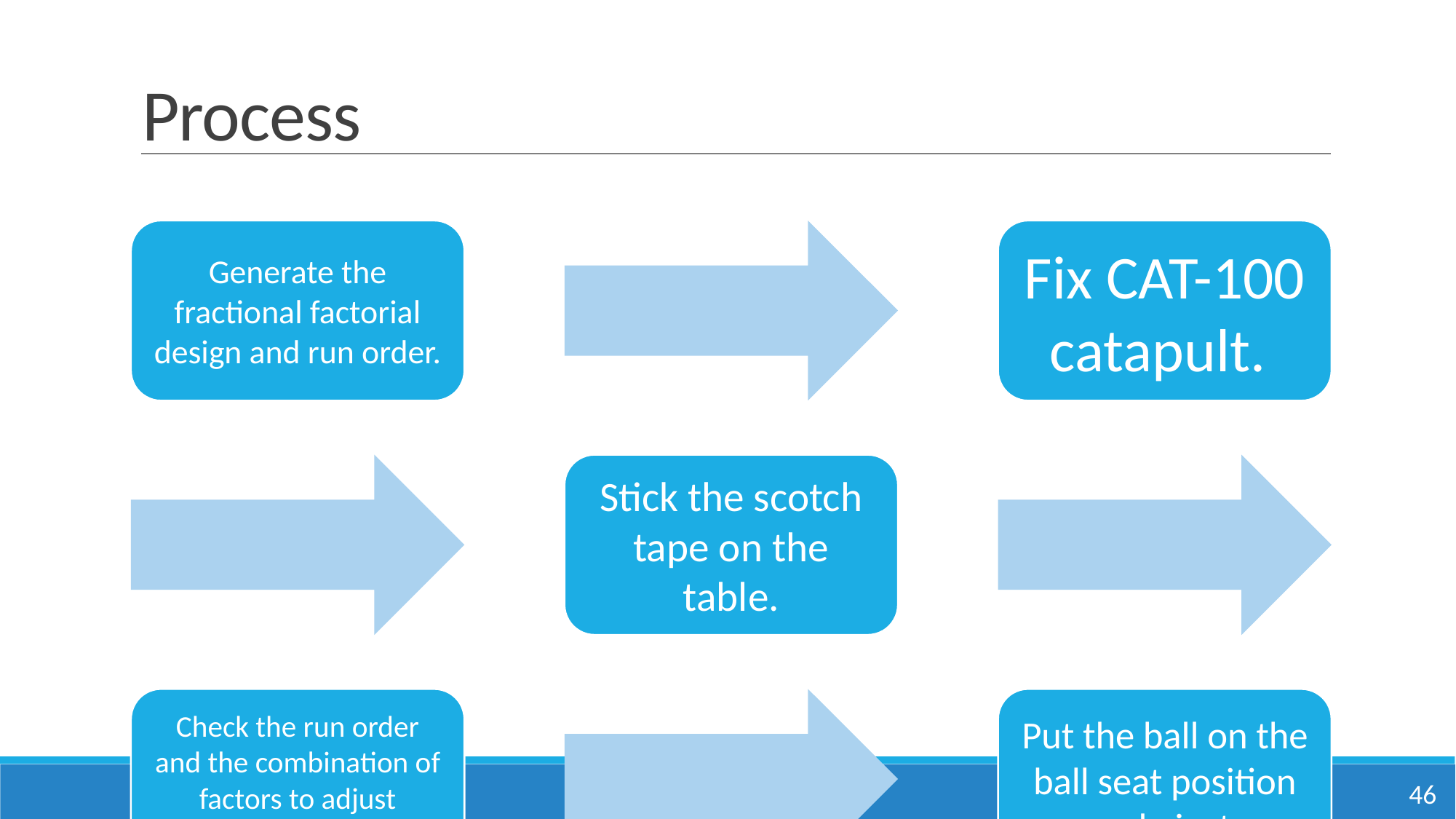

# Process
Generate the fractional factorial design and run order.
Fix CAT-100 catapult.
Stick the scotch tape on the table.
46